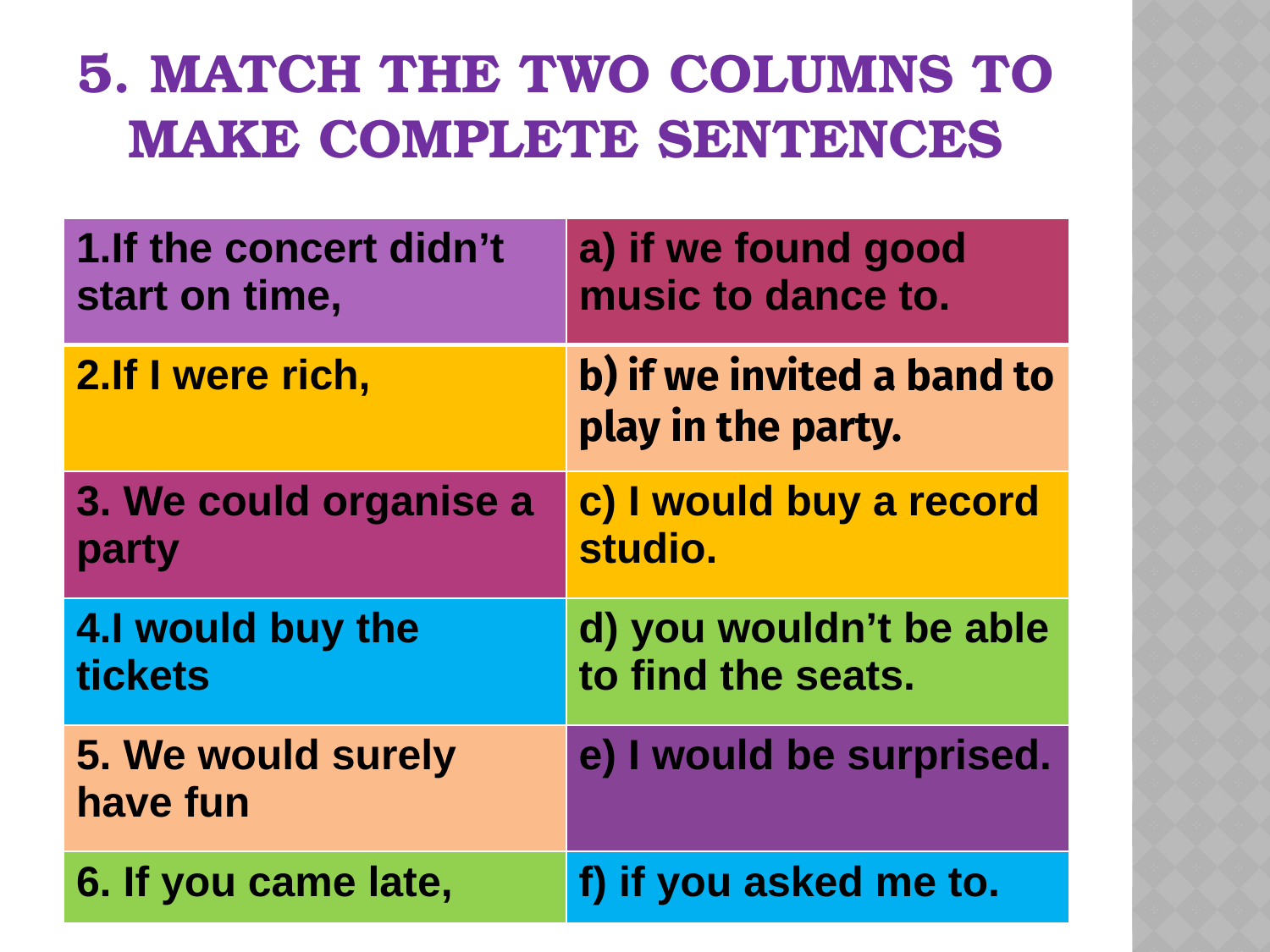

# 5. Match the two columns to make complete sentences
| 1.If the concert didn’t start on time, | a) if we found good music to dance to. |
| --- | --- |
| 2.If I were rich, | b) if we invited a band to play in the party. |
| 3. We could organise a party | c) I would buy a record studio. |
| 4.I would buy the tickets | d) you wouldn’t be able to find the seats. |
| 5. We would surely have fun | e) I would be surprised. |
| 6. If you came late, | f) if you asked me to. |